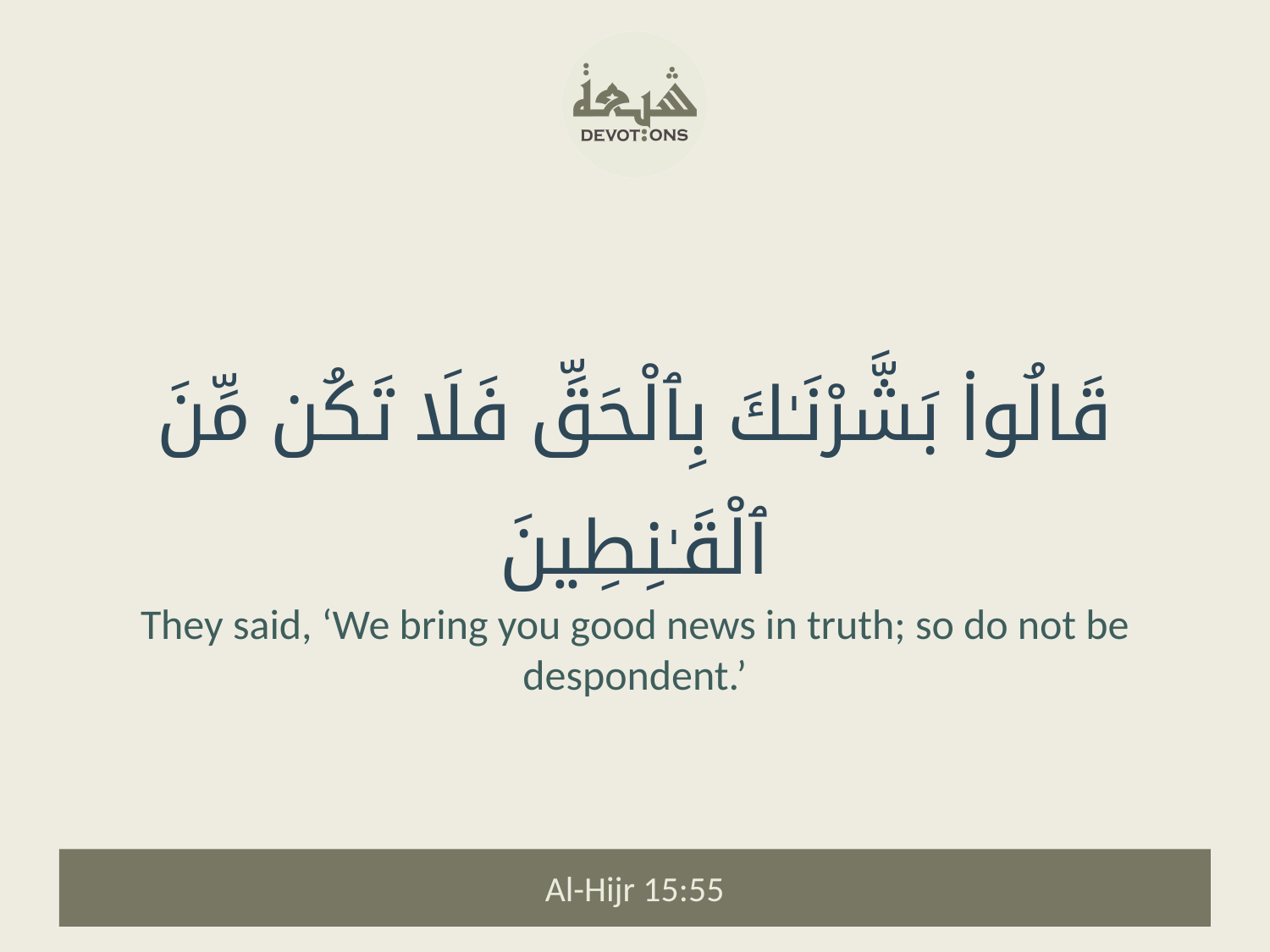

قَالُوا۟ بَشَّرْنَـٰكَ بِٱلْحَقِّ فَلَا تَكُن مِّنَ ٱلْقَـٰنِطِينَ
They said, ‘We bring you good news in truth; so do not be despondent.’
Al-Hijr 15:55